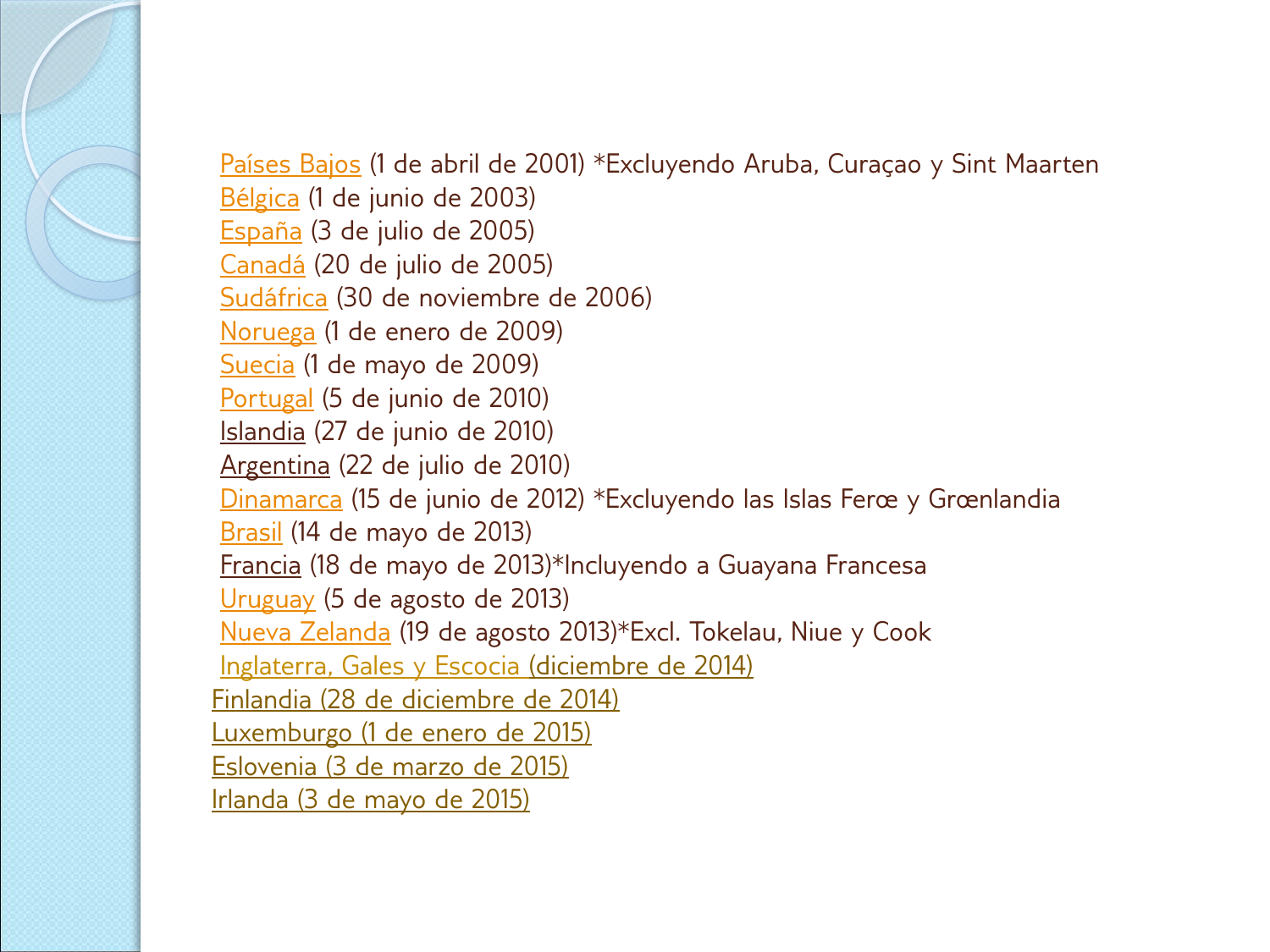

# Países Bajos (1 de abril de 2001) *Excluyendo Aruba, Curaçao y Sint Maarten  Bélgica (1 de junio de 2003)  España (3 de julio de 2005)  Canadá (20 de julio de 2005)  Sudáfrica (30 de noviembre de 2006)  Noruega (1 de enero de 2009)  Suecia (1 de mayo de 2009)  Portugal (5 de junio de 2010)  Islandia (27 de junio de 2010)  Argentina (22 de julio de 2010)  Dinamarca (15 de junio de 2012) *Excluyendo las Islas Feroe y Groenlandia  Brasil (14 de mayo de 2013)  Francia (18 de mayo de 2013)*Incluyendo a Guayana Francesa  Uruguay (5 de agosto de 2013)  Nueva Zelanda (19 de agosto 2013)*Excl. Tokelau, Niue y Cook  Inglaterra, Gales y Escocia (diciembre de 2014) Finlandia (28 de diciembre de 2014) Luxemburgo (1 de enero de 2015) Eslovenia (3 de marzo de 2015) Irlanda (3 de mayo de 2015)